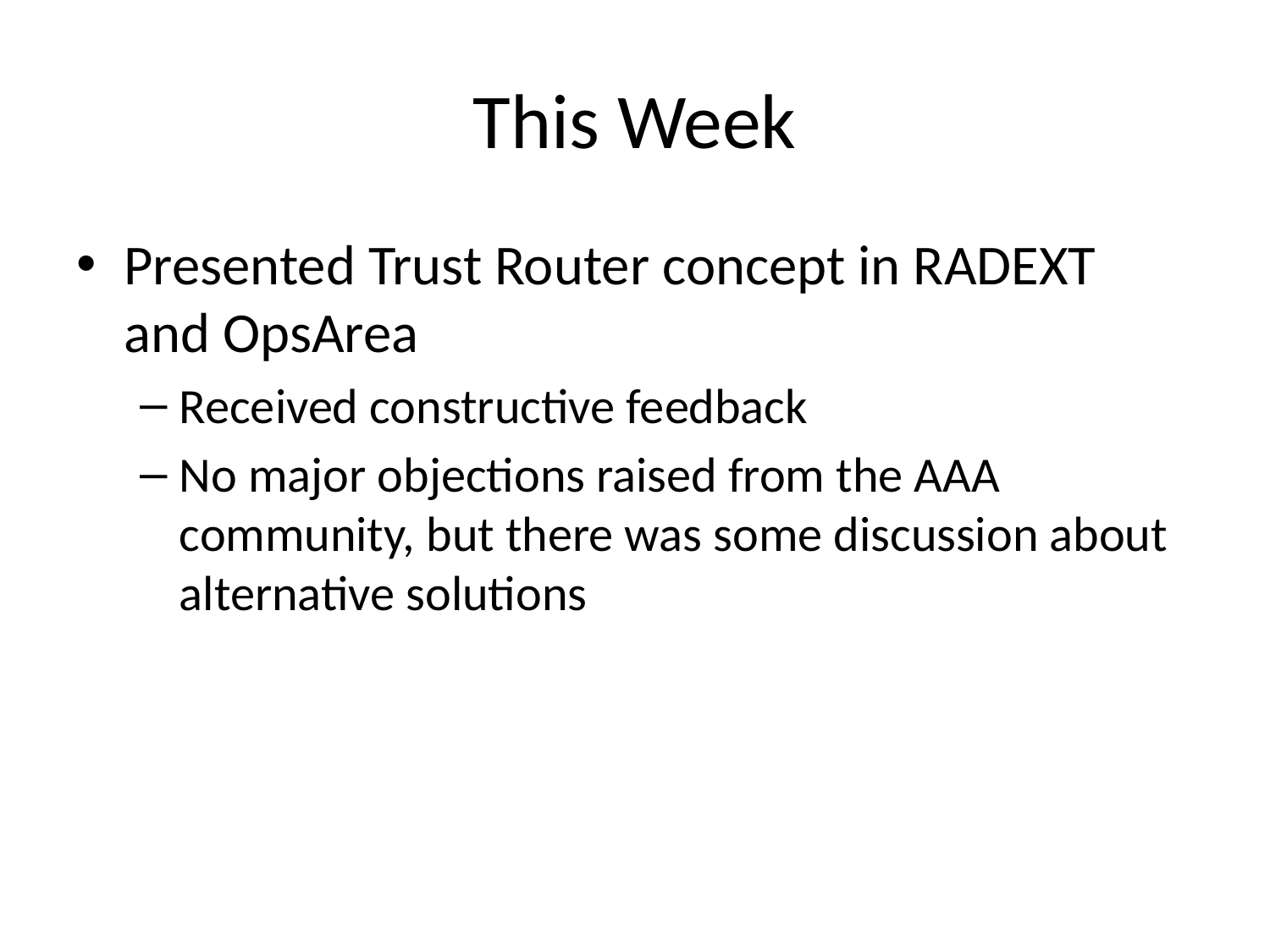

# This Week
Presented Trust Router concept in RADEXT and OpsArea
Received constructive feedback
No major objections raised from the AAA community, but there was some discussion about alternative solutions